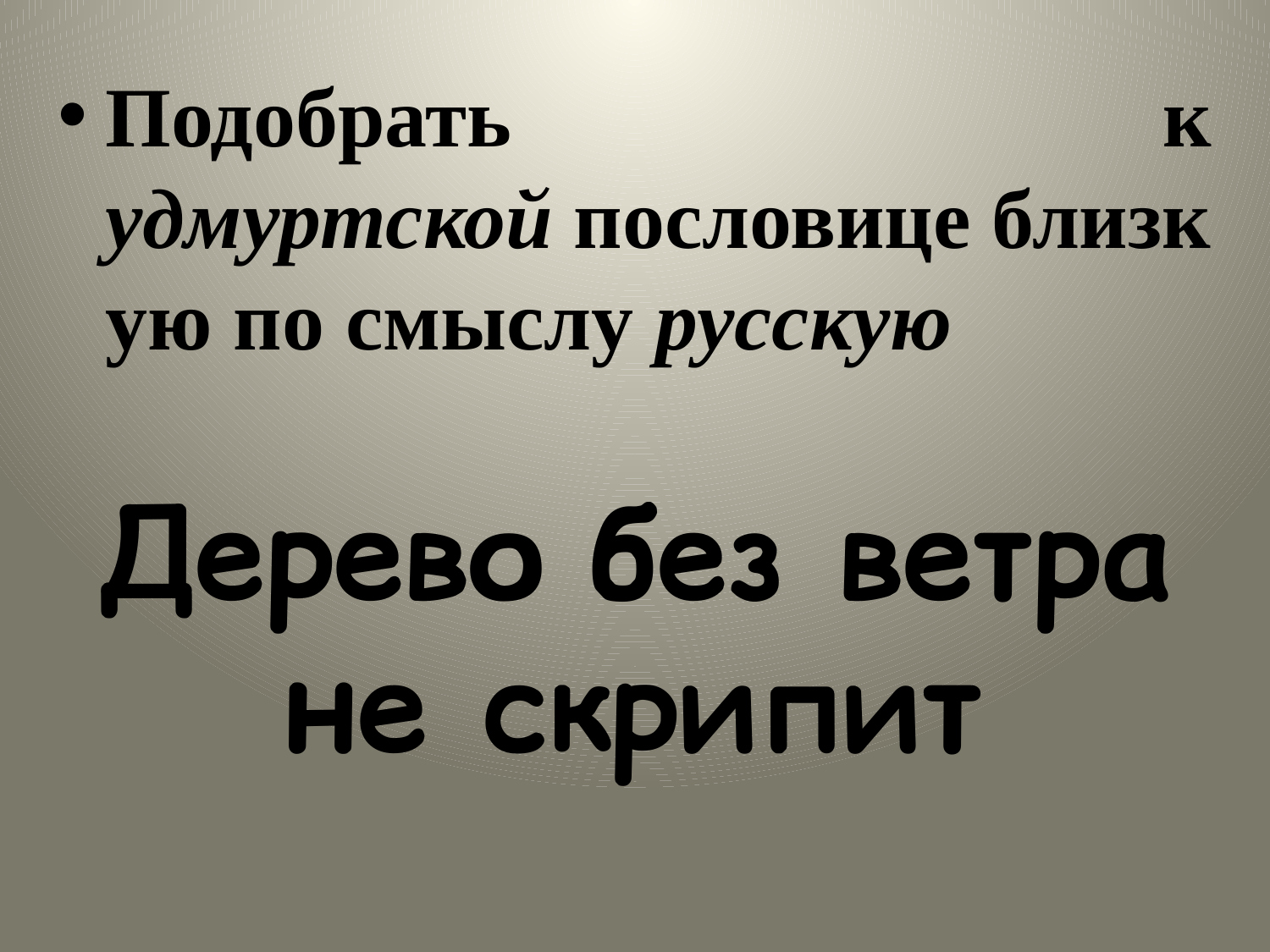

Подобрать к удмуртской пословице близкую по смыслу русскую

Дерево без ветра не скрипит